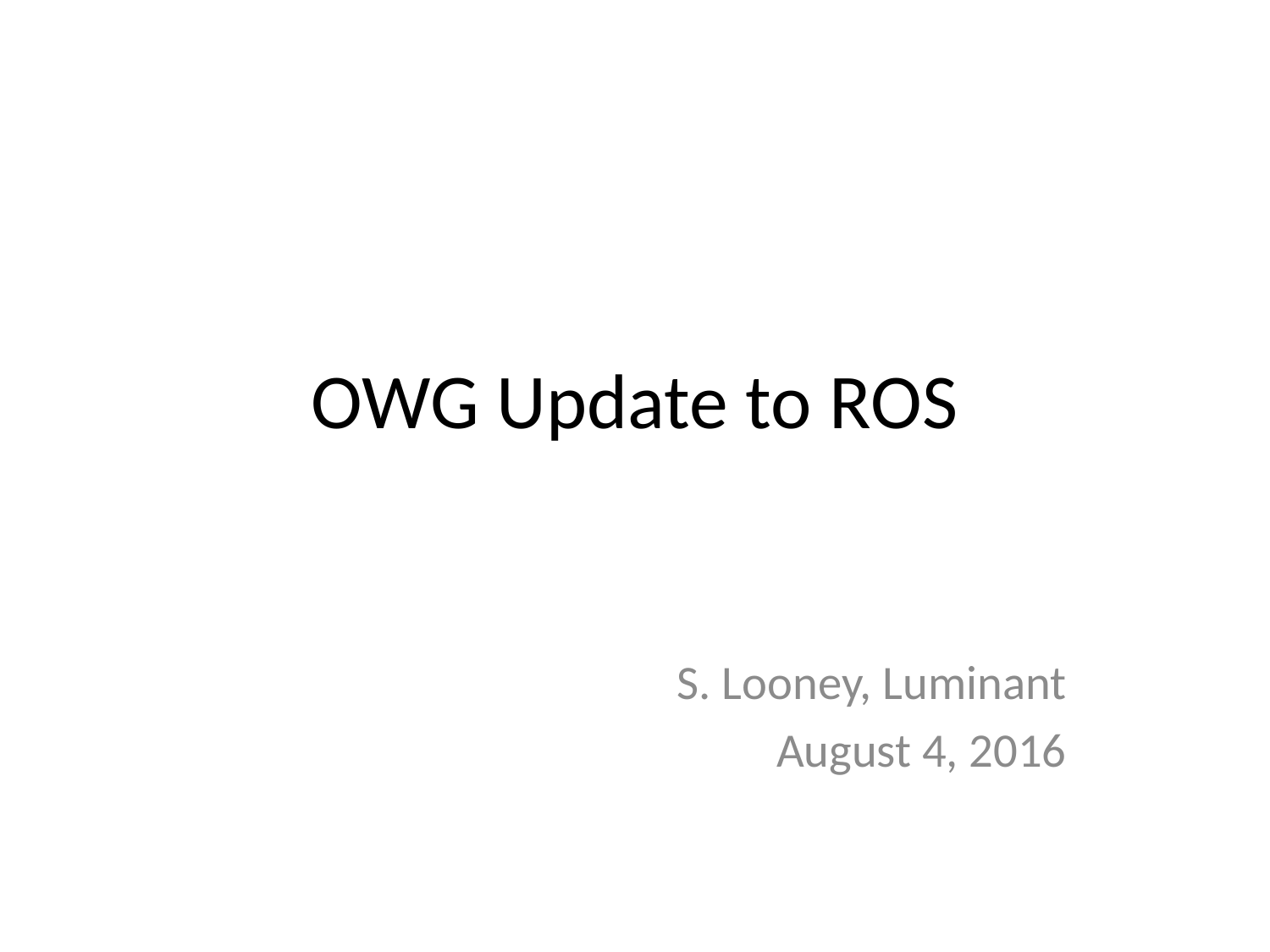

# OWG Update to ROS
S. Looney, Luminant
August 4, 2016